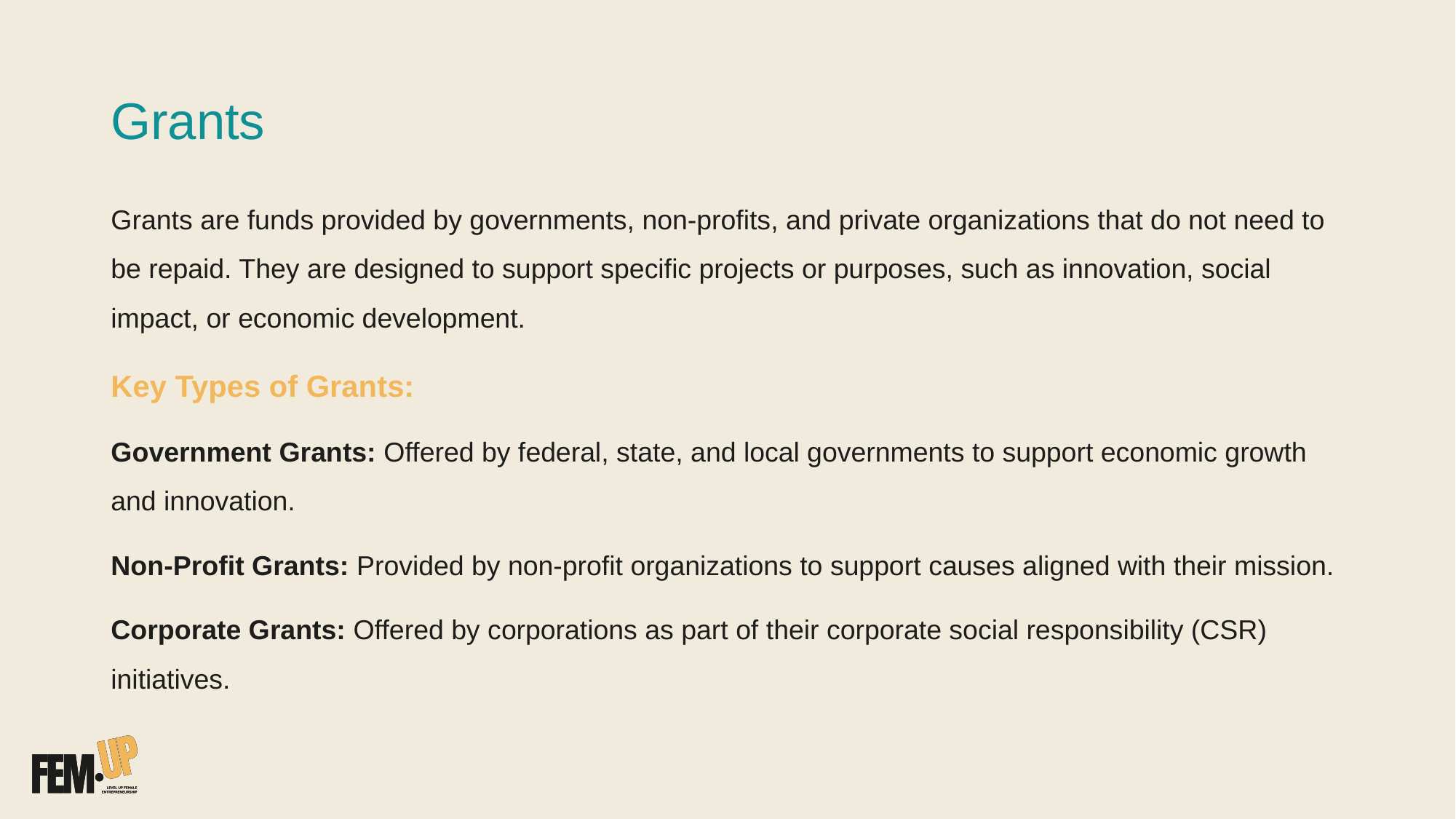

# Grants
Grants are funds provided by governments, non-profits, and private organizations that do not need to be repaid. They are designed to support specific projects or purposes, such as innovation, social impact, or economic development.
Key Types of Grants:
Government Grants: Offered by federal, state, and local governments to support economic growth and innovation.
Non-Profit Grants: Provided by non-profit organizations to support causes aligned with their mission.
Corporate Grants: Offered by corporations as part of their corporate social responsibility (CSR) initiatives.